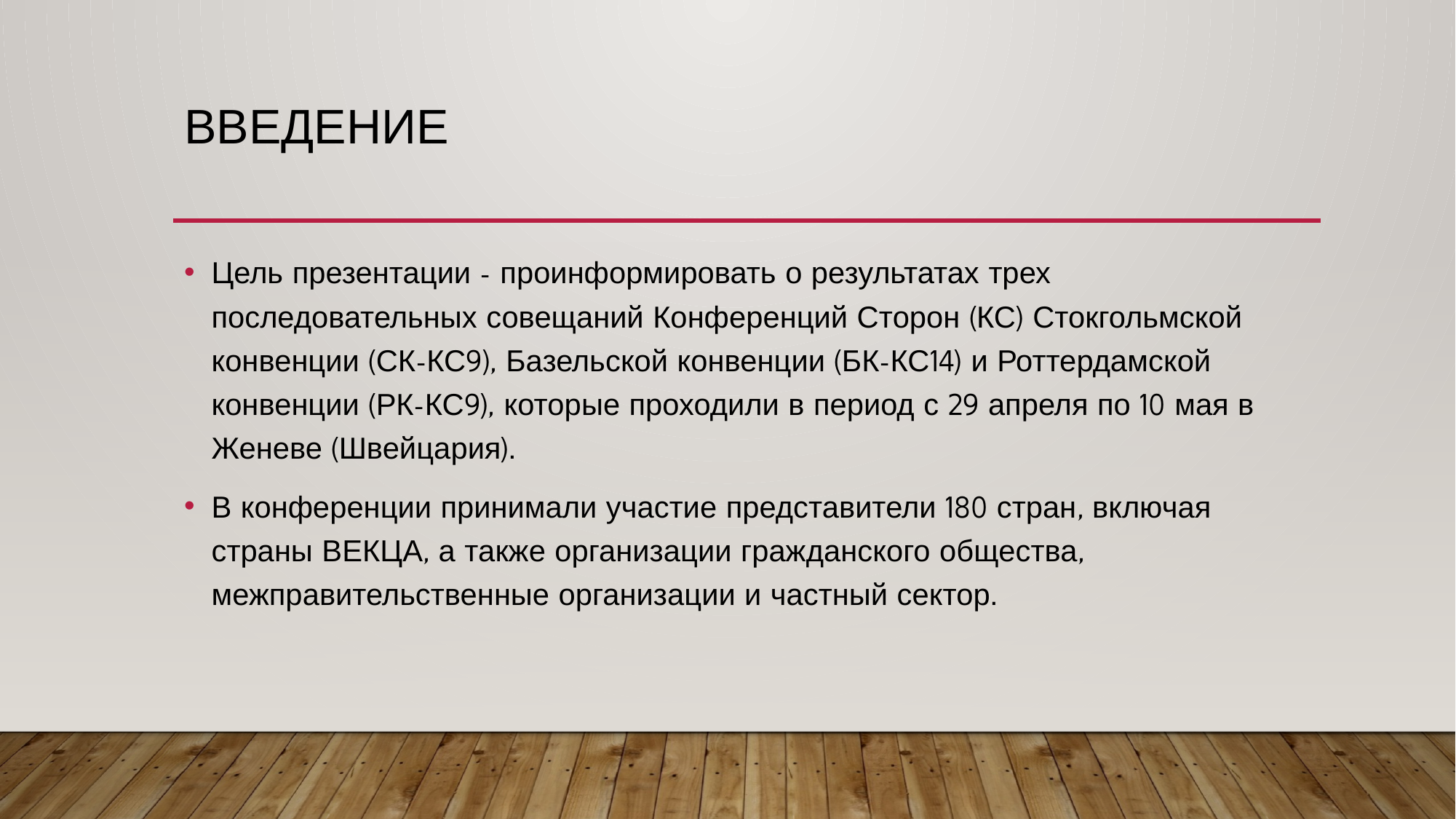

# ВВЕДЕНИЕ
Цель презентации - проинформировать о результатах трех последовательных совещаний Конференций Сторон (КС) Стокгольмской конвенции (СК-КС9), Базельской конвенции (БК-КС14) и Роттердамской конвенции (РК-КС9), которые проходили в период с 29 апреля по 10 мая в Женеве (Швейцария).
В конференции принимали участие представители 180 стран, включая страны ВЕКЦА, а также организации гражданского общества, межправительственные организации и частный сектор.